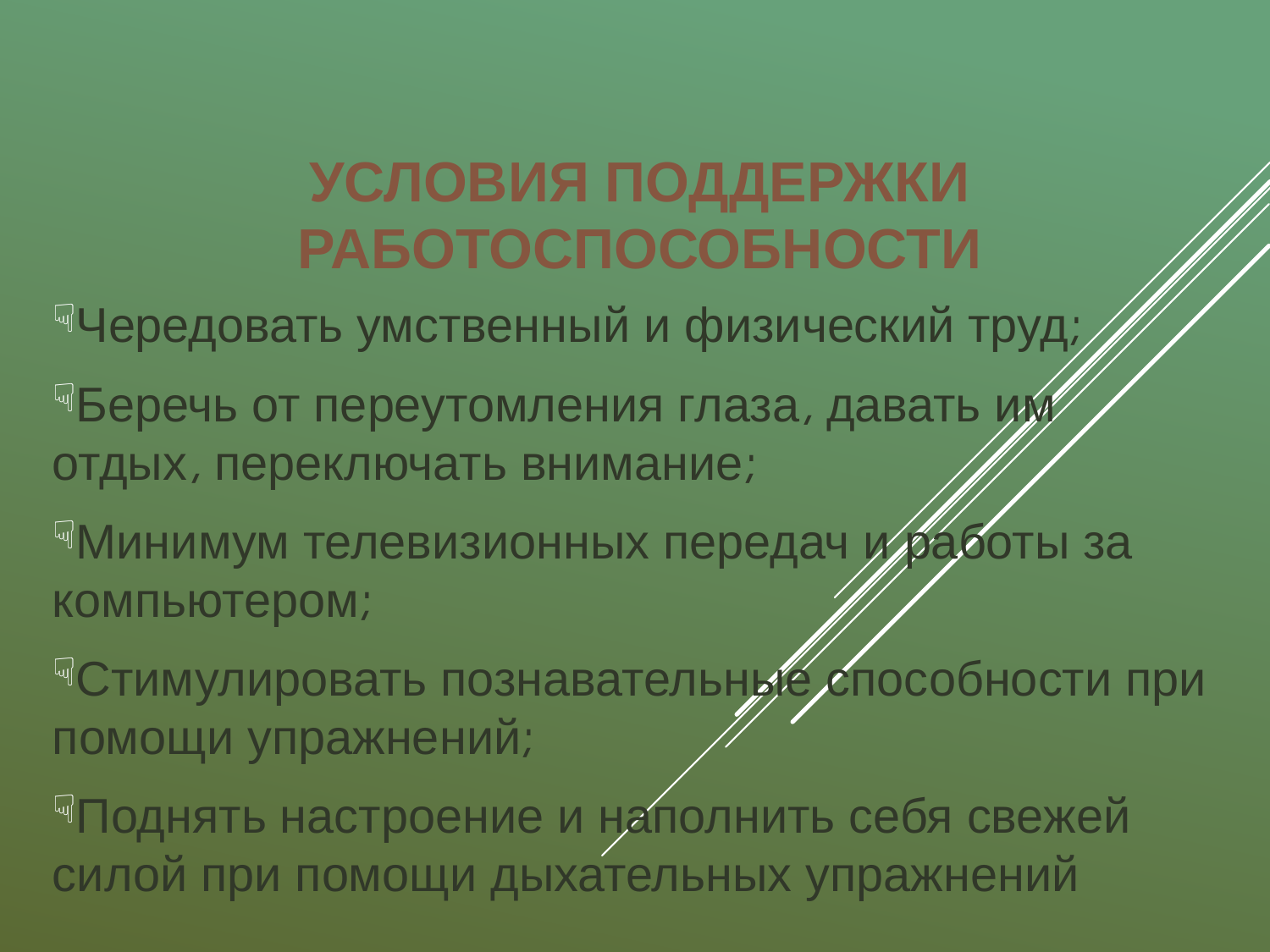

УСЛОВИЯ ПОДДЕРЖКИ РАБОТОСПОСОБНОСТИ
Чередовать умственный и физический труд;
Беречь от переутомления глаза, давать им отдых, переключать внимание;
Минимум телевизионных передач и работы за компьютером;
Стимулировать познавательные способности при помощи упражнений;
Поднять настроение и наполнить себя свежей силой при помощи дыхательных упражнений